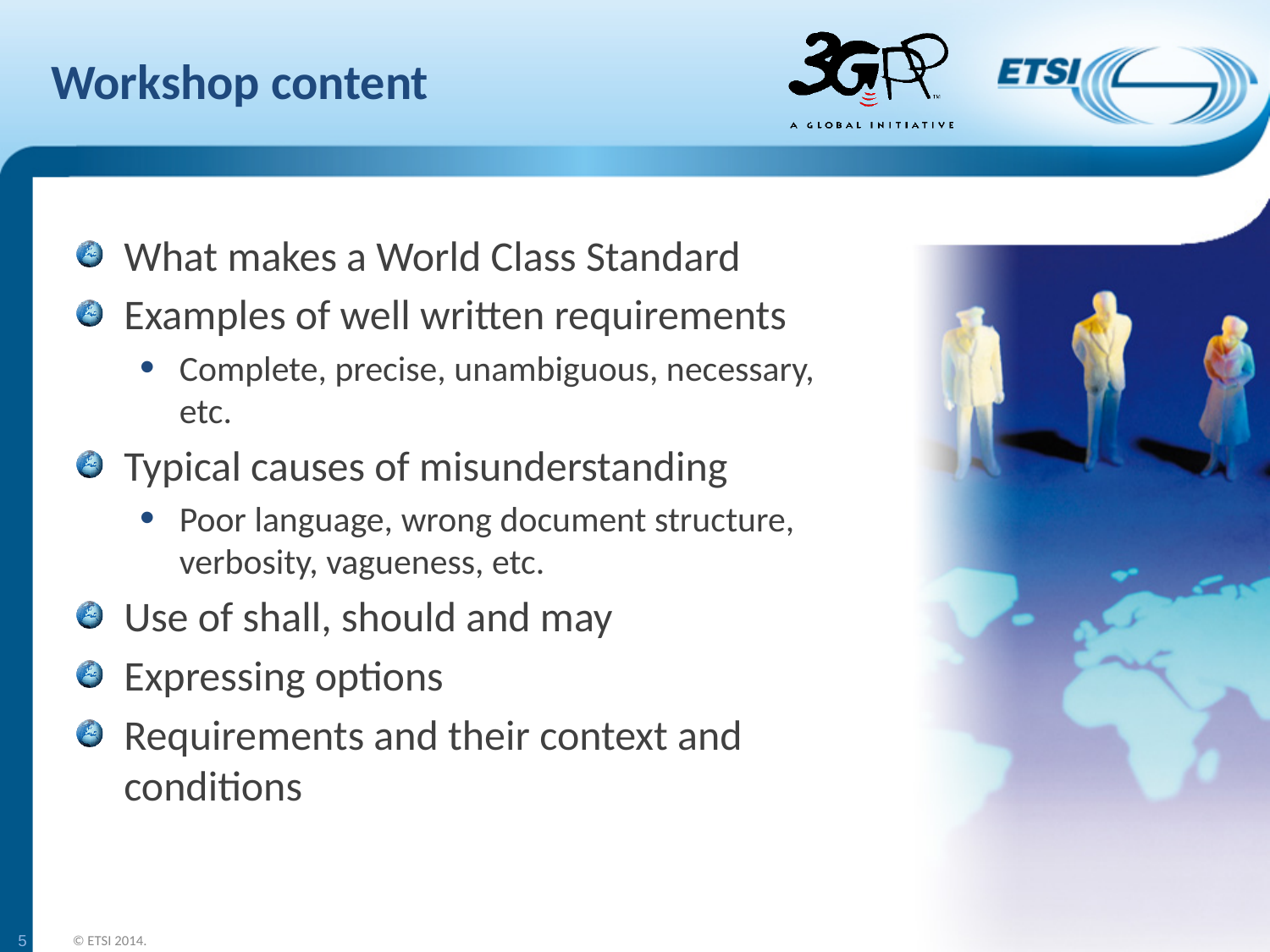

# Workshop content
What makes a World Class Standard
Examples of well written requirements
Complete, precise, unambiguous, necessary, etc.
Typical causes of misunderstanding
Poor language, wrong document structure, verbosity, vagueness, etc.
Use of shall, should and may
Expressing options
Requirements and their context and conditions
5
© ETSI 2014.